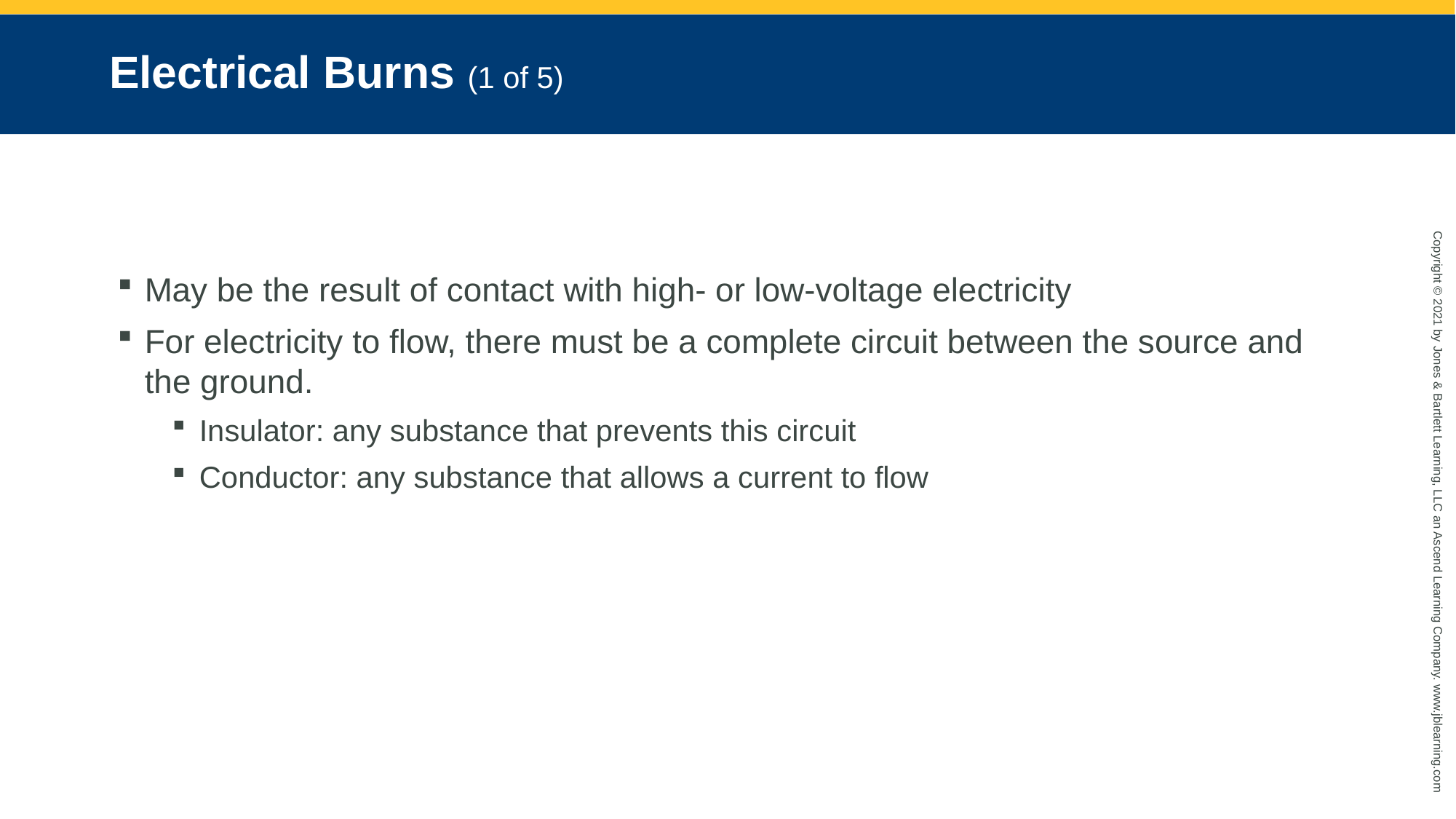

# Electrical Burns (1 of 5)
May be the result of contact with high- or low-voltage electricity
For electricity to flow, there must be a complete circuit between the source and the ground.
Insulator: any substance that prevents this circuit
Conductor: any substance that allows a current to flow